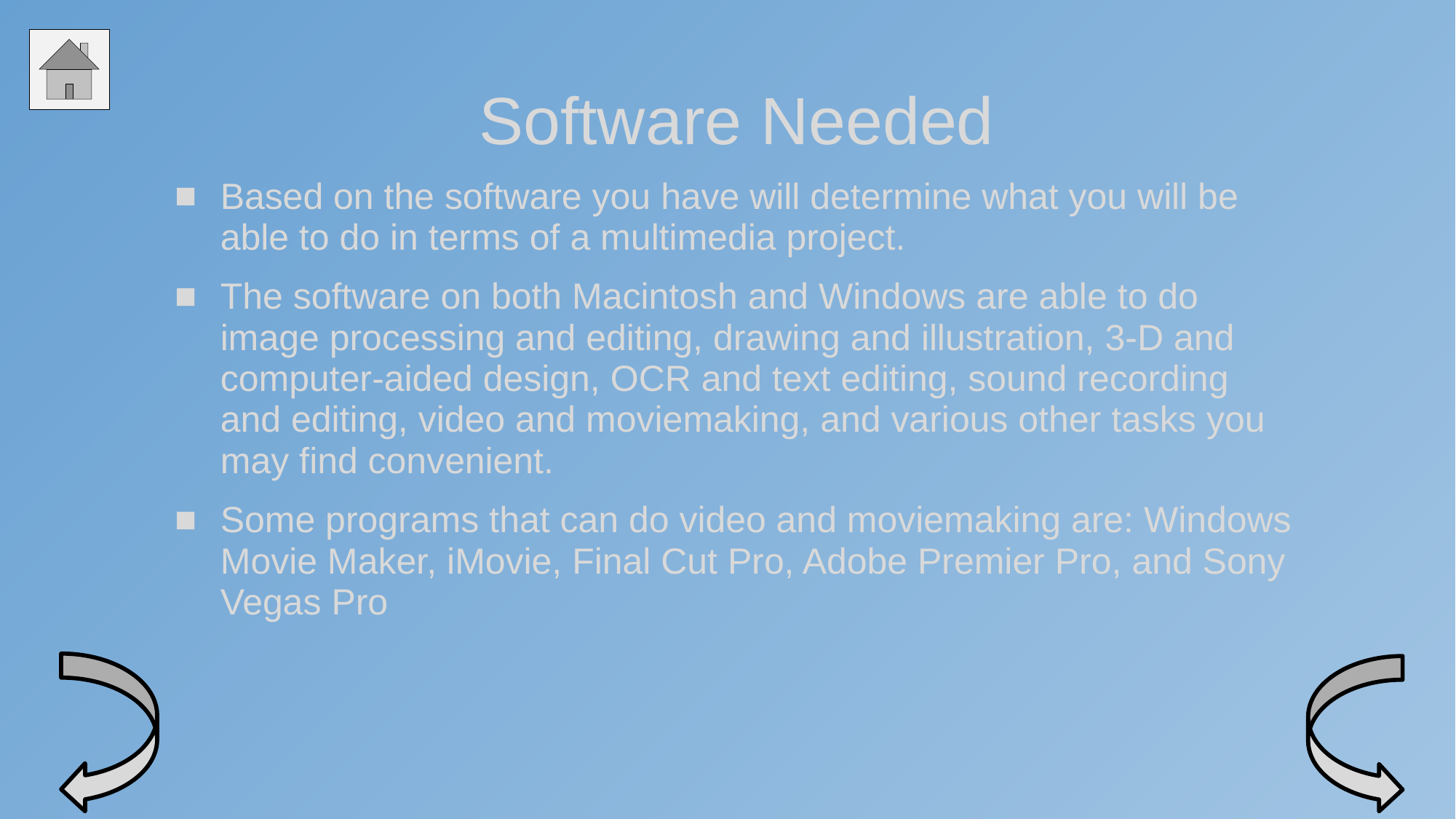

# Software Needed
Based on the software you have will determine what you will be able to do in terms of a multimedia project.
The software on both Macintosh and Windows are able to do image processing and editing, drawing and illustration, 3-D and computer-aided design, OCR and text editing, sound recording and editing, video and moviemaking, and various other tasks you may find convenient.
Some programs that can do video and moviemaking are: Windows Movie Maker, iMovie, Final Cut Pro, Adobe Premier Pro, and Sony Vegas Pro